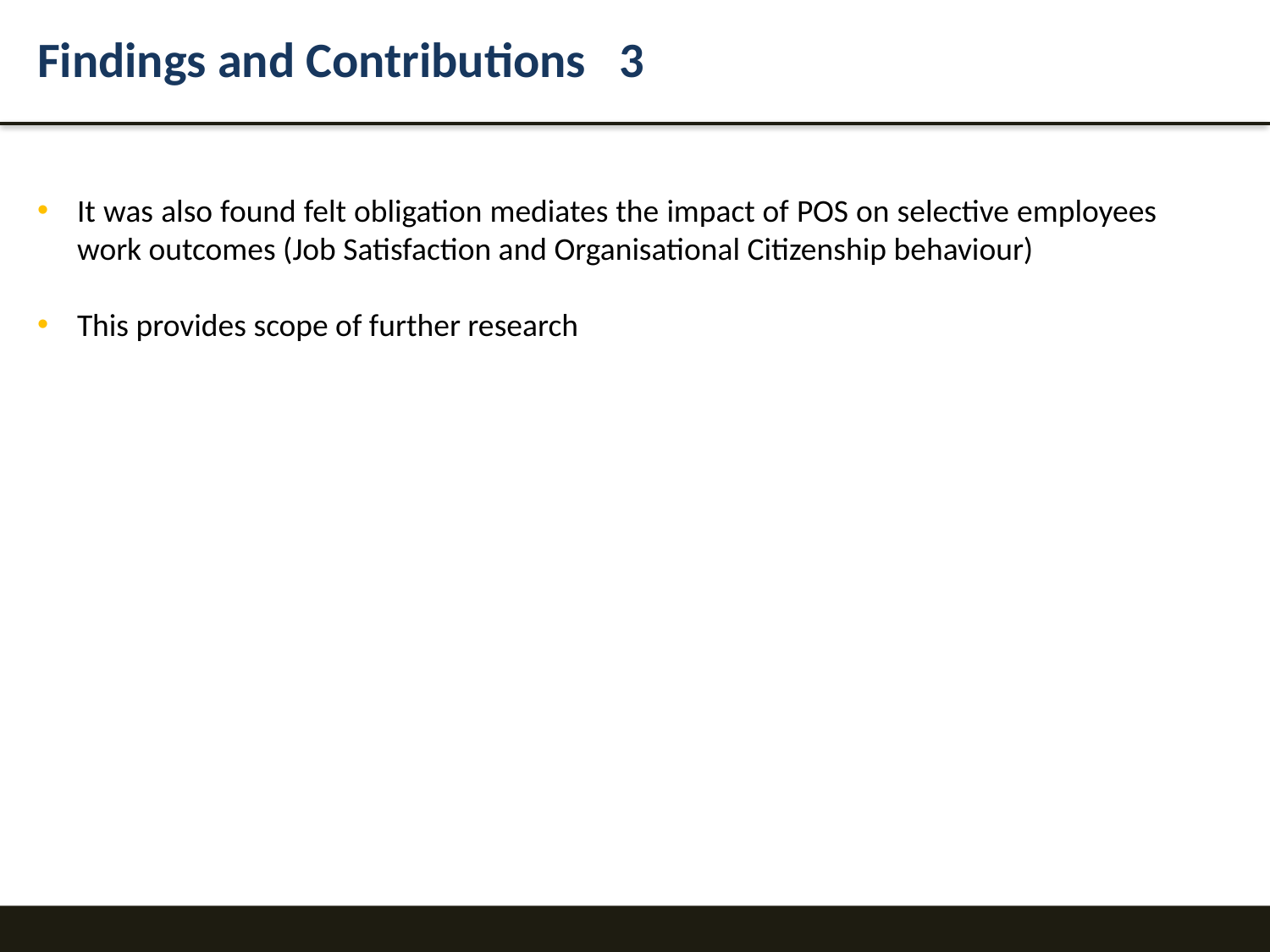

Findings and Contributions   3

It was also found felt obligation mediates the impact of POS on selective employees work outcomes (Job Satisfaction and Organisational Citizenship behaviour)

This provides scope of further research